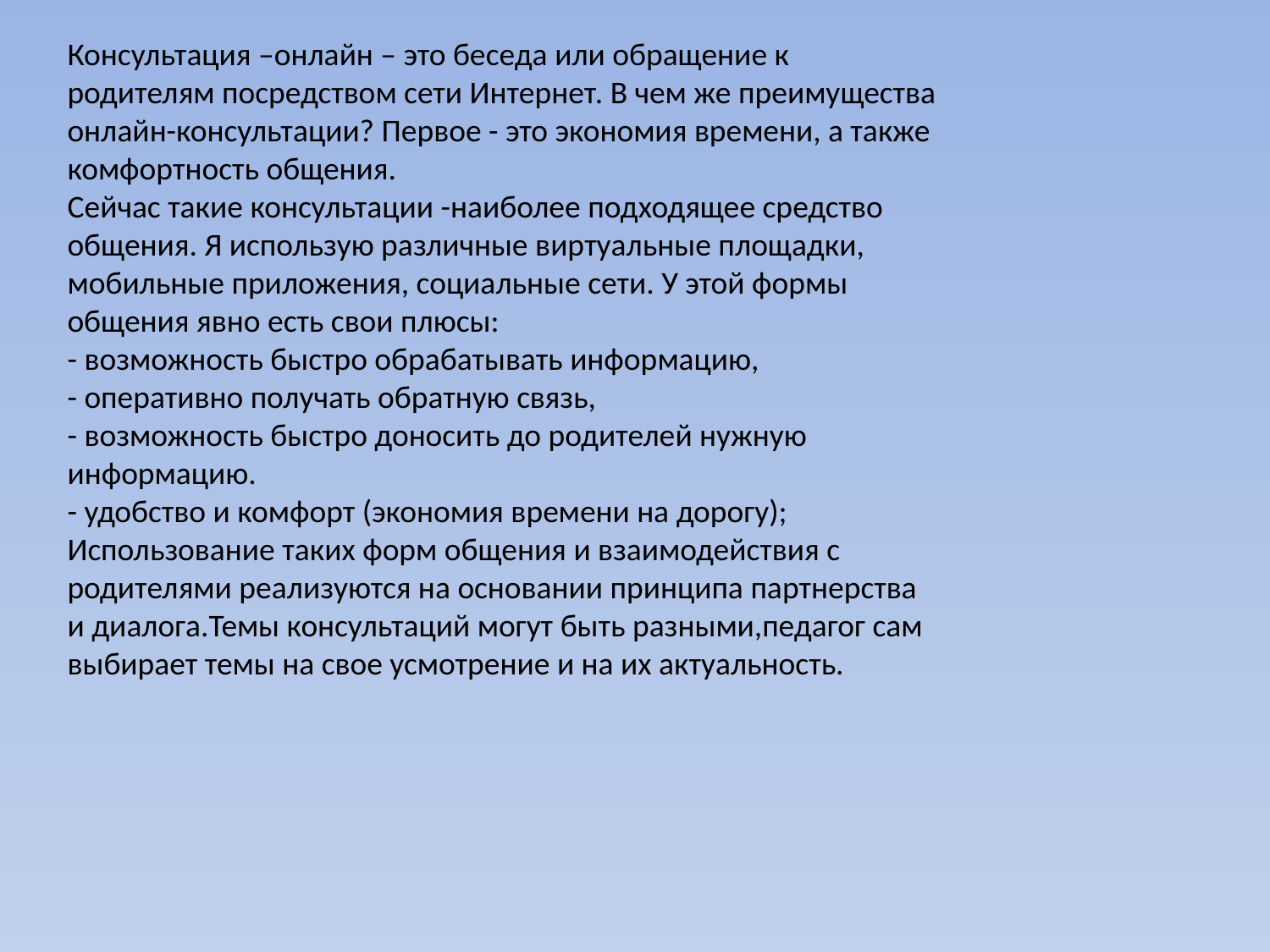

Консультация –онлайн – это беседа или обращение к родителям посредством сети Интернет. В чем же преимущества онлайн-консультации? Первое - это экономия времени, а также комфортность общения.
Сейчас такие консультации -наиболее подходящее средство общения. Я использую различные виртуальные площадки, мобильные приложения, социальные сети. У этой формы общения явно есть свои плюсы:
- возможность быстро обрабатывать информацию,
- оперативно получать обратную связь,
- возможность быстро доносить до родителей нужную информацию.
- удобство и комфорт (экономия времени на дорогу);
Использование таких форм общения и взаимодействия с родителями реализуются на основании принципа партнерства и диалога.Темы консультаций могут быть разными,педагог сам выбирает темы на свое усмотрение и на их актуальность.